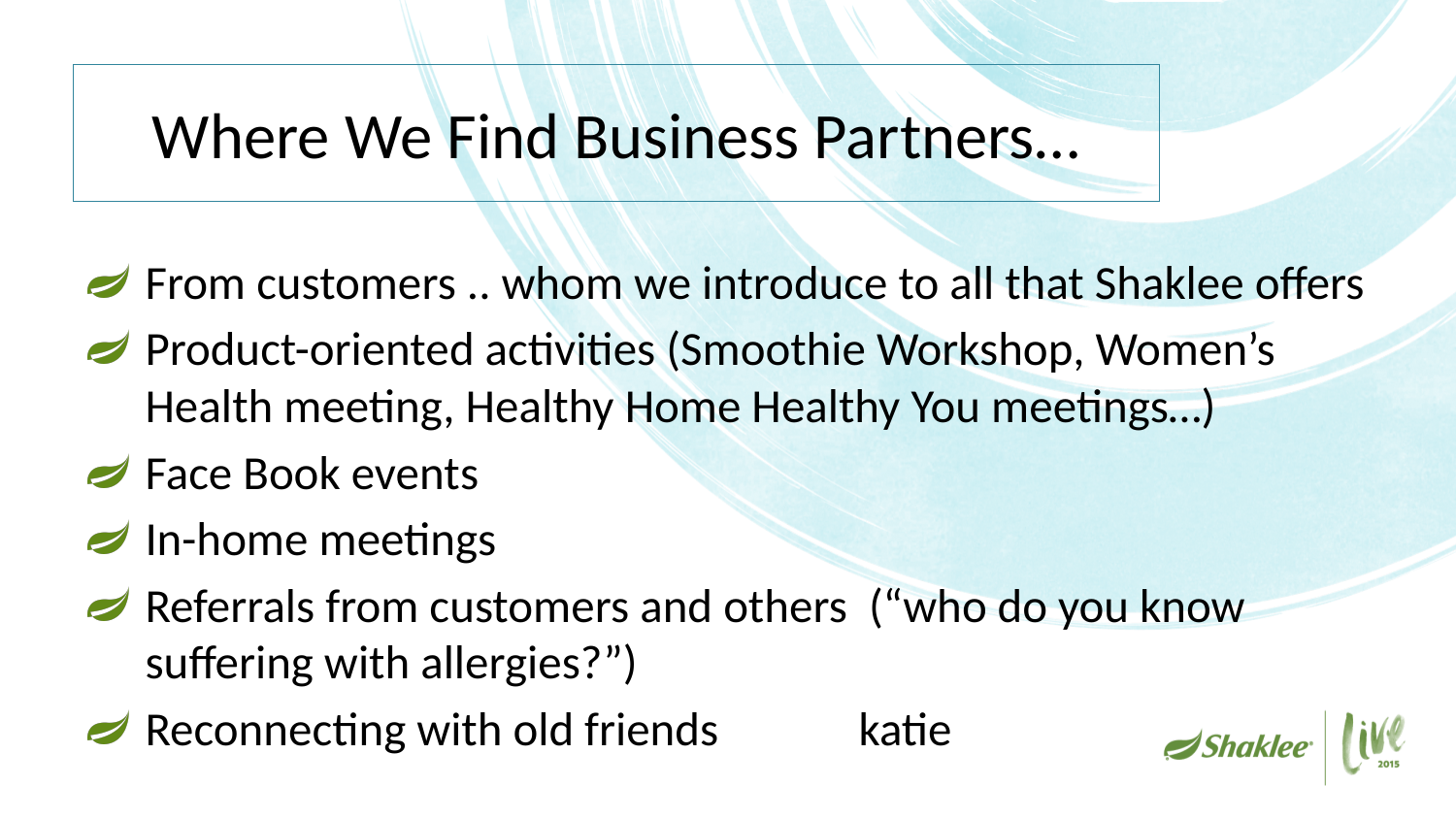

# Where We Find Business Partners…
From customers .. whom we introduce to all that Shaklee offers
Product-oriented activities (Smoothie Workshop, Women’s Health meeting, Healthy Home Healthy You meetings…)
Face Book events
In-home meetings
Referrals from customers and others  (“who do you know suffering with allergies?”)
Reconnecting with old friends			katie